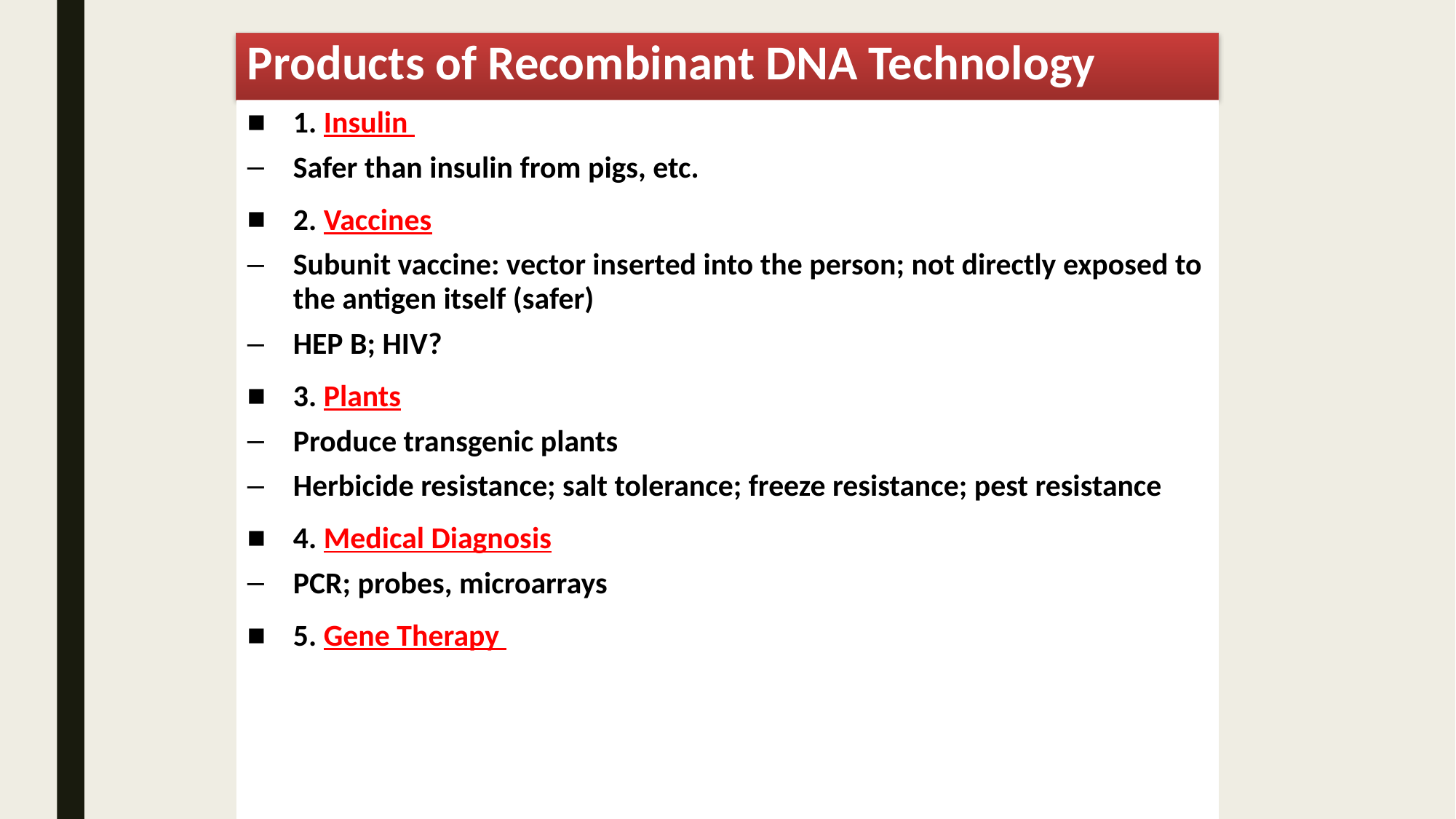

# Products of Recombinant DNA Technology
1. Insulin
Safer than insulin from pigs, etc.
2. Vaccines
Subunit vaccine: vector inserted into the person; not directly exposed to the antigen itself (safer)
HEP B; HIV?
3. Plants
Produce transgenic plants
Herbicide resistance; salt tolerance; freeze resistance; pest resistance
4. Medical Diagnosis
PCR; probes, microarrays
5. Gene Therapy